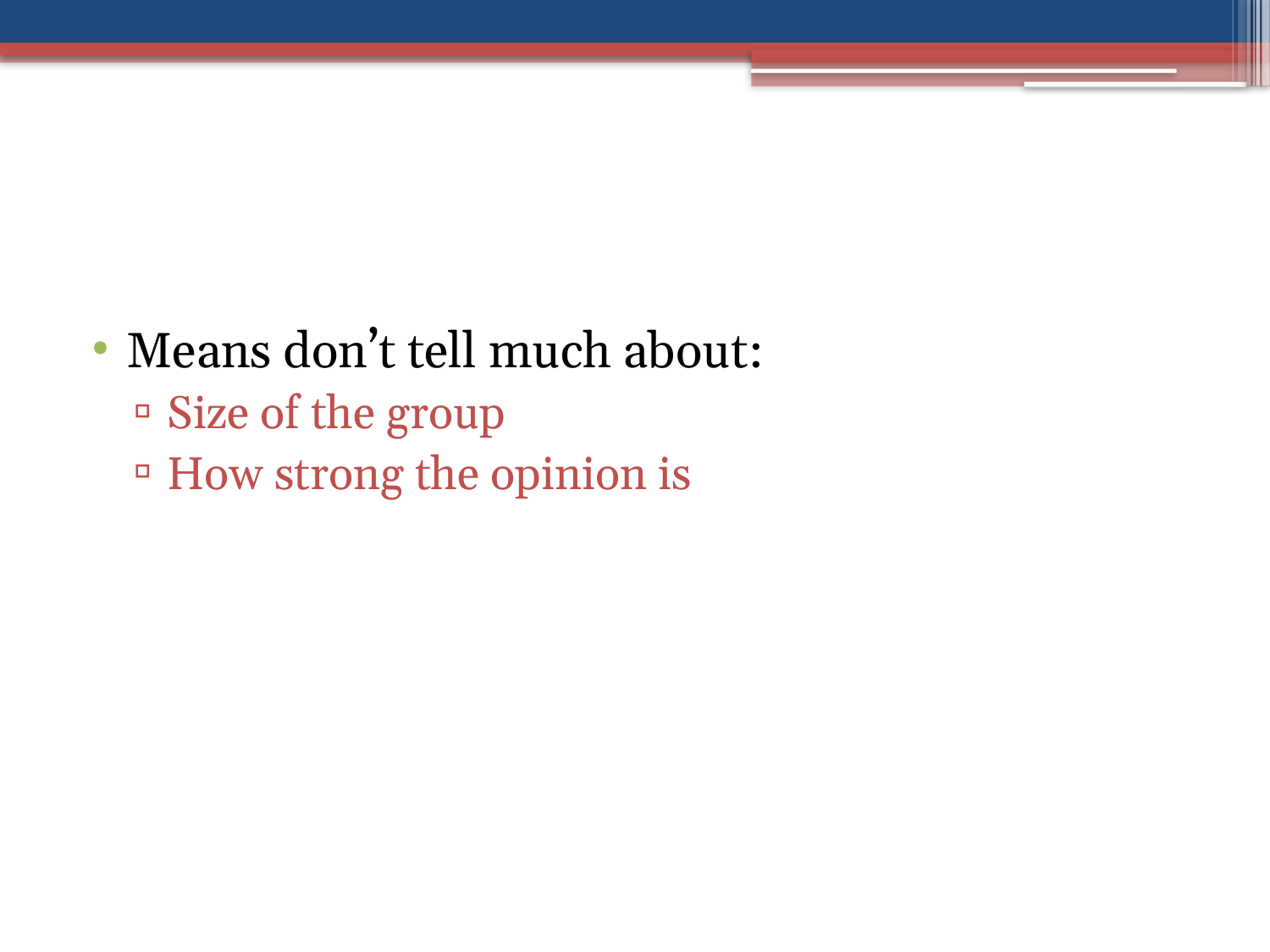

#
Means don’t tell much about:
Size of the group
How strong the opinion is